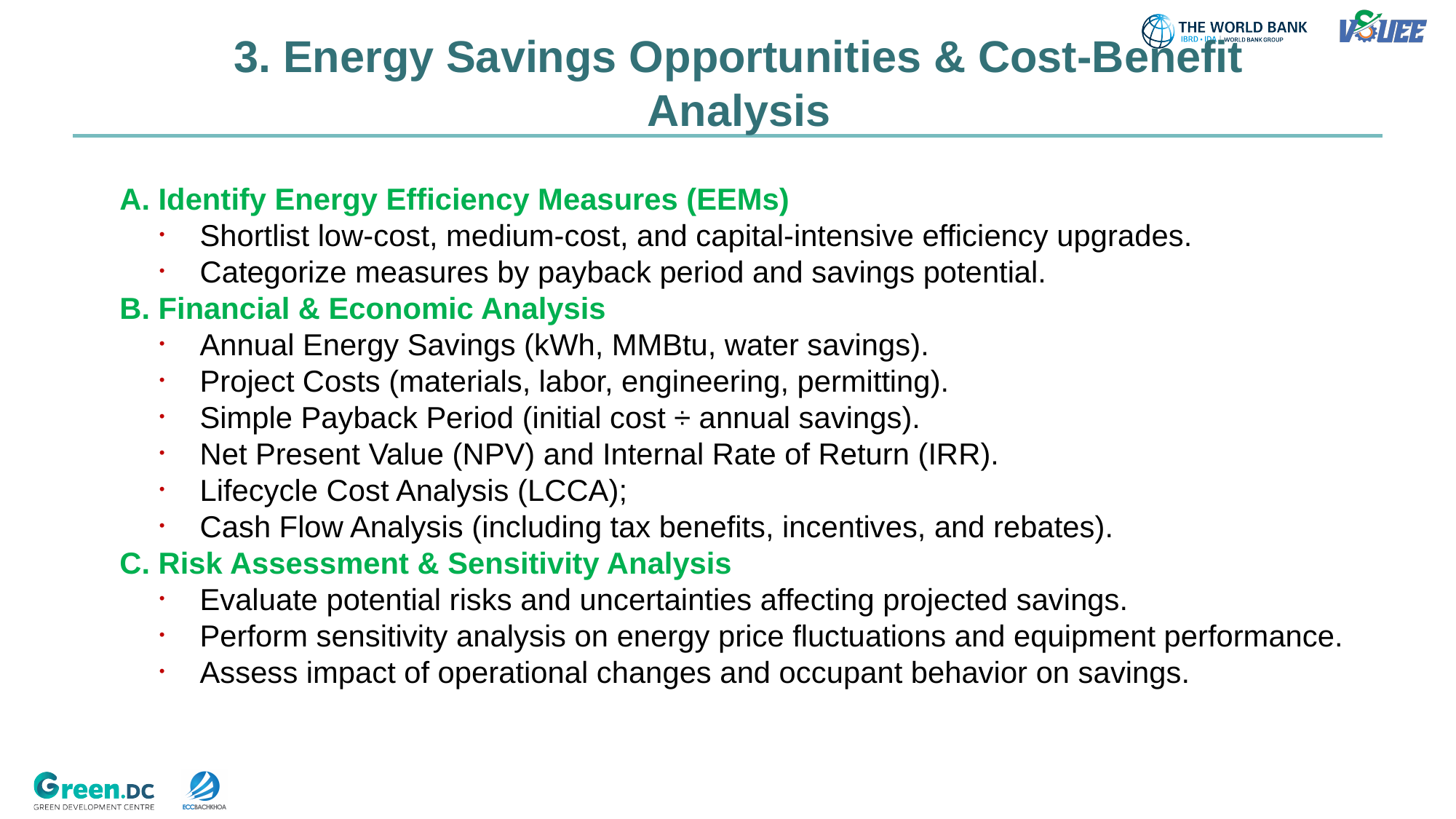

# 3. Energy Savings Opportunities & Cost-Benefit Analysis
A. Identify Energy Efficiency Measures (EEMs)
Shortlist low-cost, medium-cost, and capital-intensive efficiency upgrades.
Categorize measures by payback period and savings potential.
B. Financial & Economic Analysis
Annual Energy Savings (kWh, MMBtu, water savings).
Project Costs (materials, labor, engineering, permitting).
Simple Payback Period (initial cost ÷ annual savings).
Net Present Value (NPV) and Internal Rate of Return (IRR).
Lifecycle Cost Analysis (LCCA);
Cash Flow Analysis (including tax benefits, incentives, and rebates).
C. Risk Assessment & Sensitivity Analysis
Evaluate potential risks and uncertainties affecting projected savings.
Perform sensitivity analysis on energy price fluctuations and equipment performance.
Assess impact of operational changes and occupant behavior on savings.
11